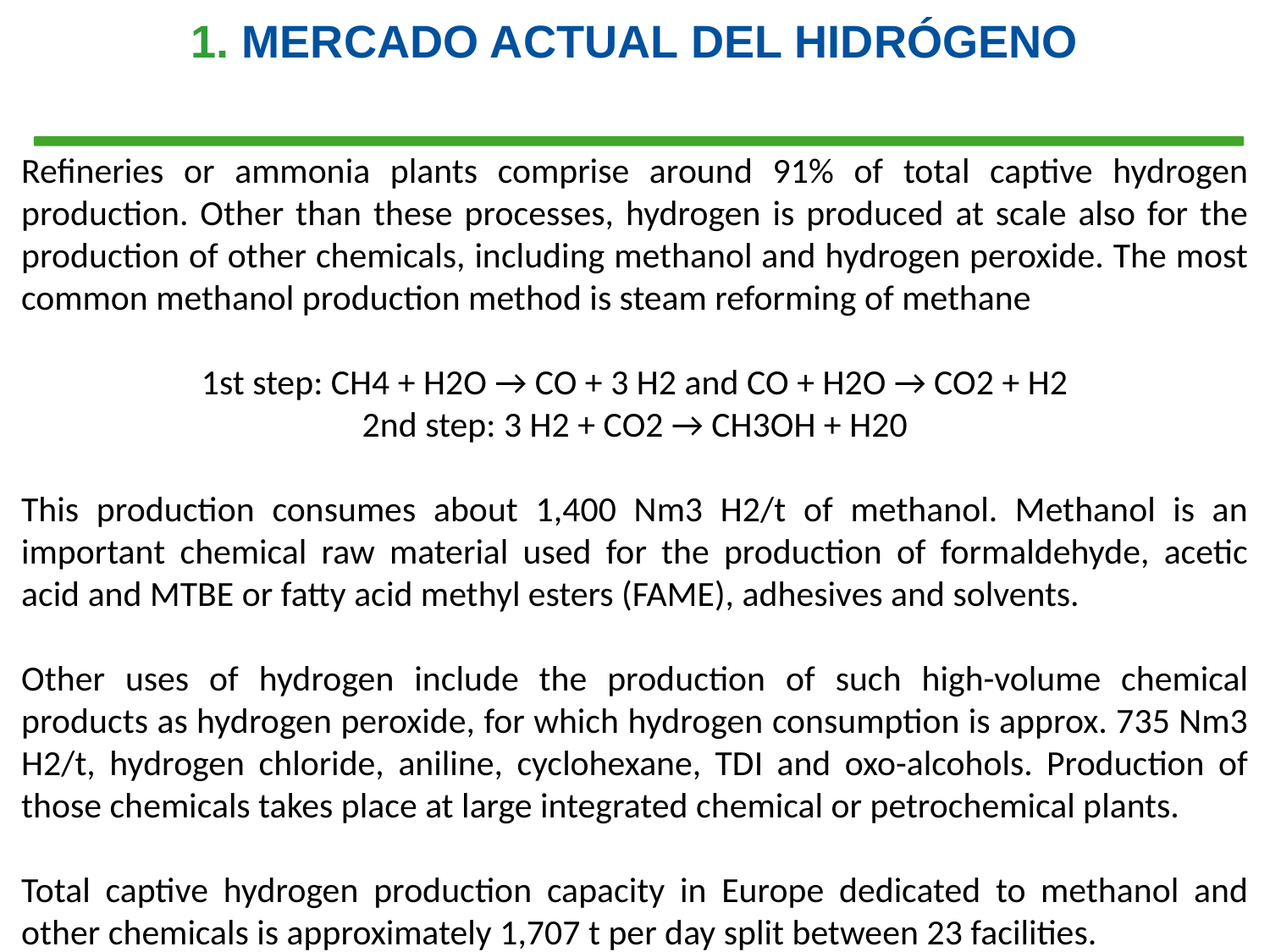

1. MERCADO ACTUAL DEL HIDRÓGENO

Refineries or ammonia plants comprise around 91% of total captive hydrogen production. Other than these processes, hydrogen is produced at scale also for the production of other chemicals, including methanol and hydrogen peroxide. The most common methanol production method is steam reforming of methane

1st step: CH4 + H2O → CO + 3 H2 and CO + H2O → CO2 + H2
2nd step: 3 H2 + CO2 → CH3OH + H20

This production consumes about 1,400 Nm3 H2/t of methanol. Methanol is an important chemical raw material used for the production of formaldehyde, acetic acid and MTBE or fatty acid methyl esters (FAME), adhesives and solvents.

Other uses of hydrogen include the production of such high-volume chemical products as hydrogen peroxide, for which hydrogen consumption is approx. 735 Nm3 H2/t, hydrogen chloride, aniline, cyclohexane, TDI and oxo-alcohols. Production of those chemicals takes place at large integrated chemical or petrochemical plants.

Total captive hydrogen production capacity in Europe dedicated to methanol and other chemicals is approximately 1,707 t per day split between 23 facilities.